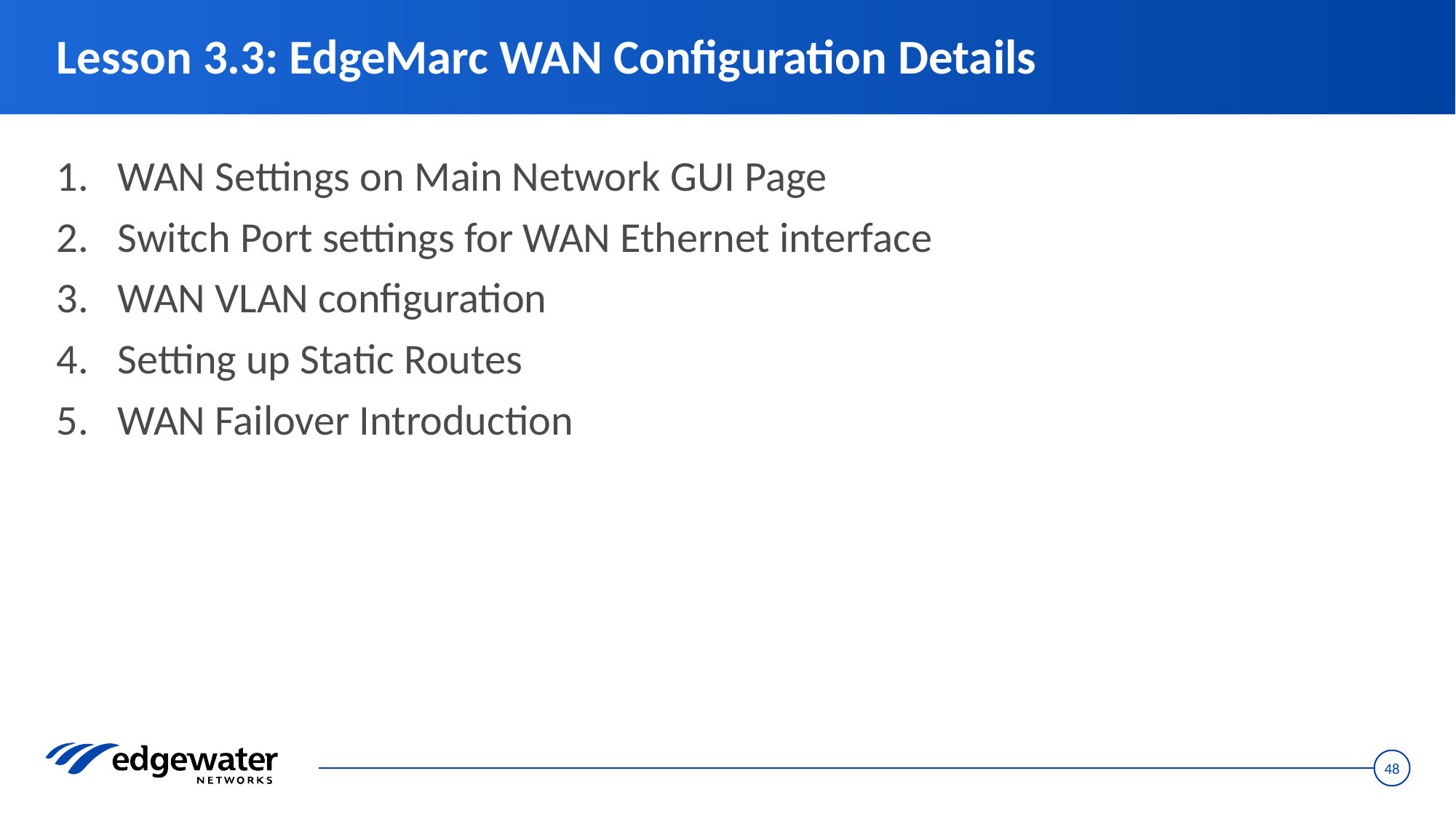

# Lesson 3.3: EdgeMarc WAN Configuration Details
WAN Settings on Main Network GUI Page
Switch Port settings for WAN Ethernet interface
WAN VLAN configuration
Setting up Static Routes
WAN Failover Introduction